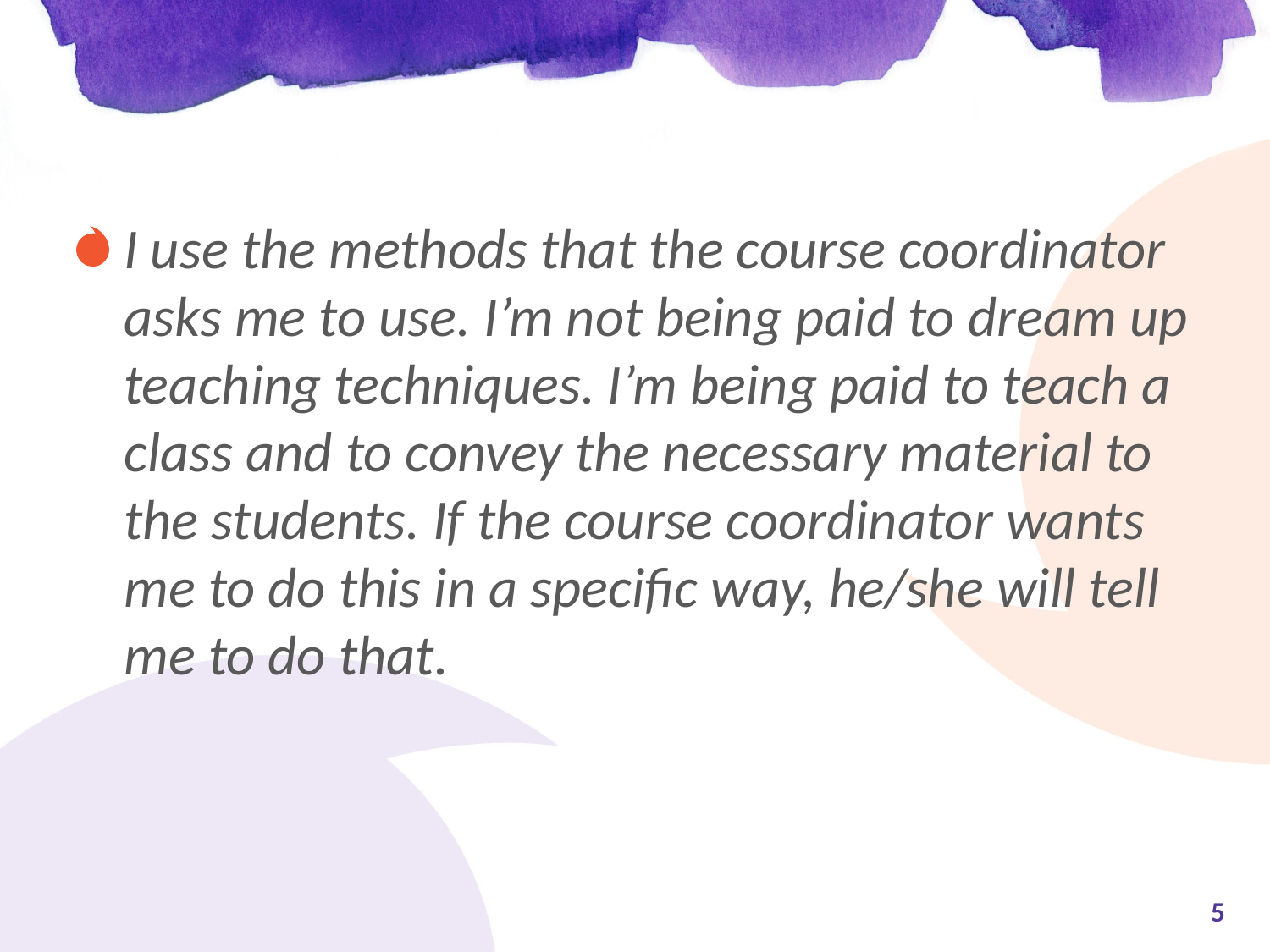

I use the methods that the course coordinator asks me to use. I’m not being paid to dream up teaching techniques. I’m being paid to teach a class and to convey the necessary material to the students. If the course coordinator wants me to do this in a specific way, he/she will tell me to do that.

5